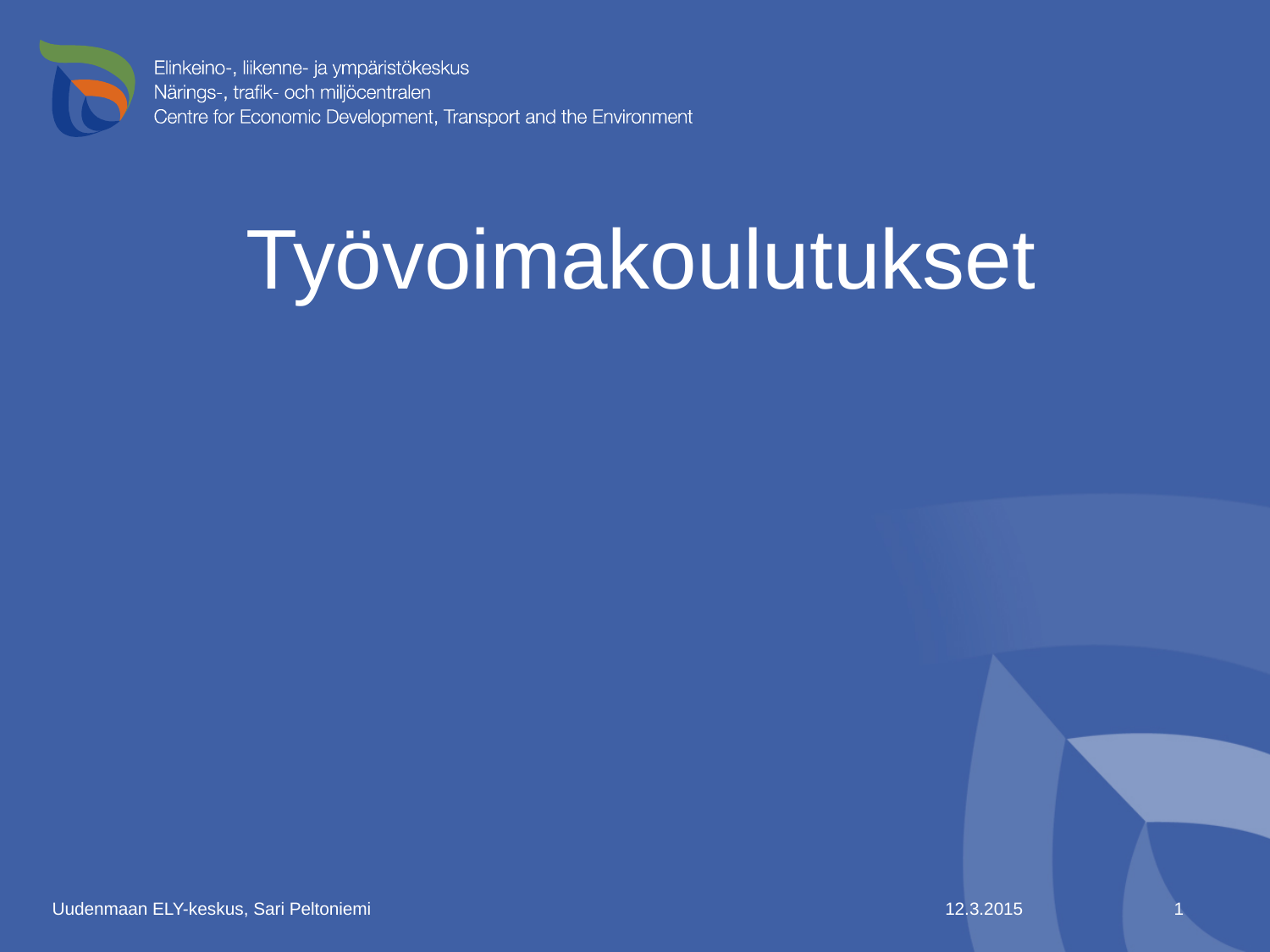

# Työvoimakoulutukset
1
Uudenmaan ELY-keskus, Sari Peltoniemi
12.3.2015